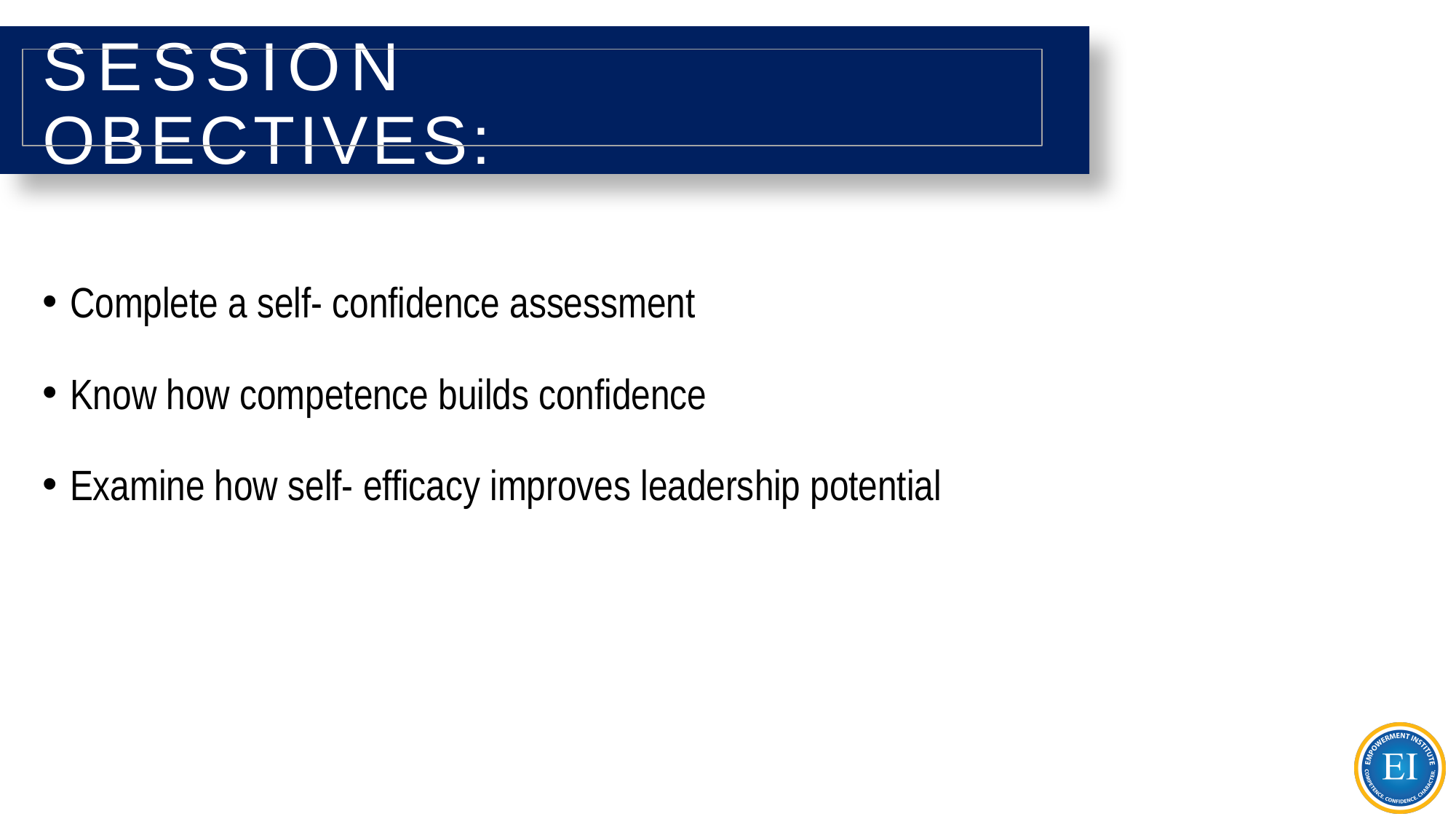

# SESSION OBECTIVES:

Complete a self- confidence assessment
Know how competence builds confidence
Examine how self- efficacy improves leadership potential